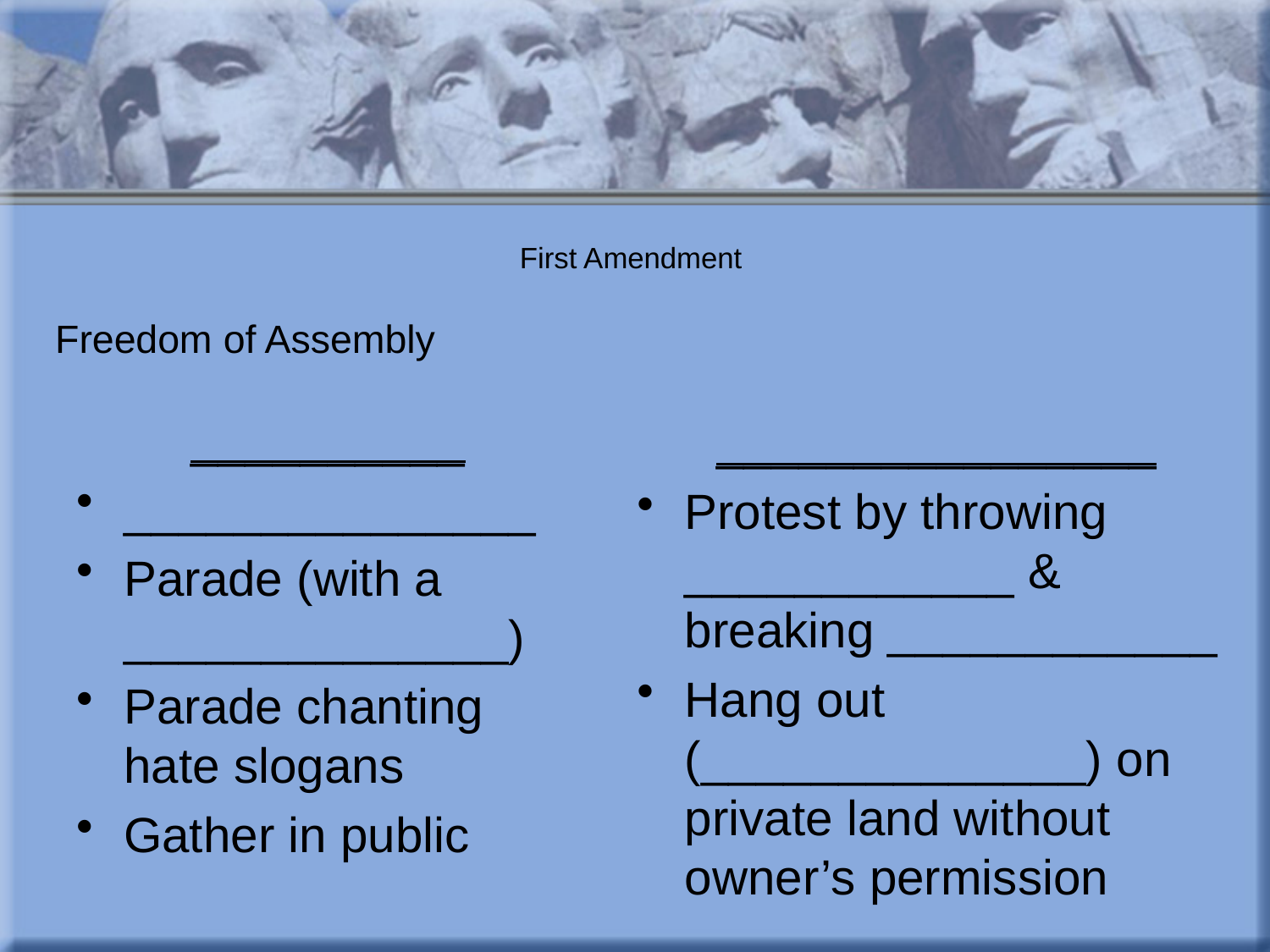

# First Amendment
Freedom of Assembly
__________
_______________
Parade (with a ______________)
Parade chanting hate slogans
Gather in public
________________
Protest by throwing ____________ & breaking ____________
Hang out (______________) on private land without owner’s permission